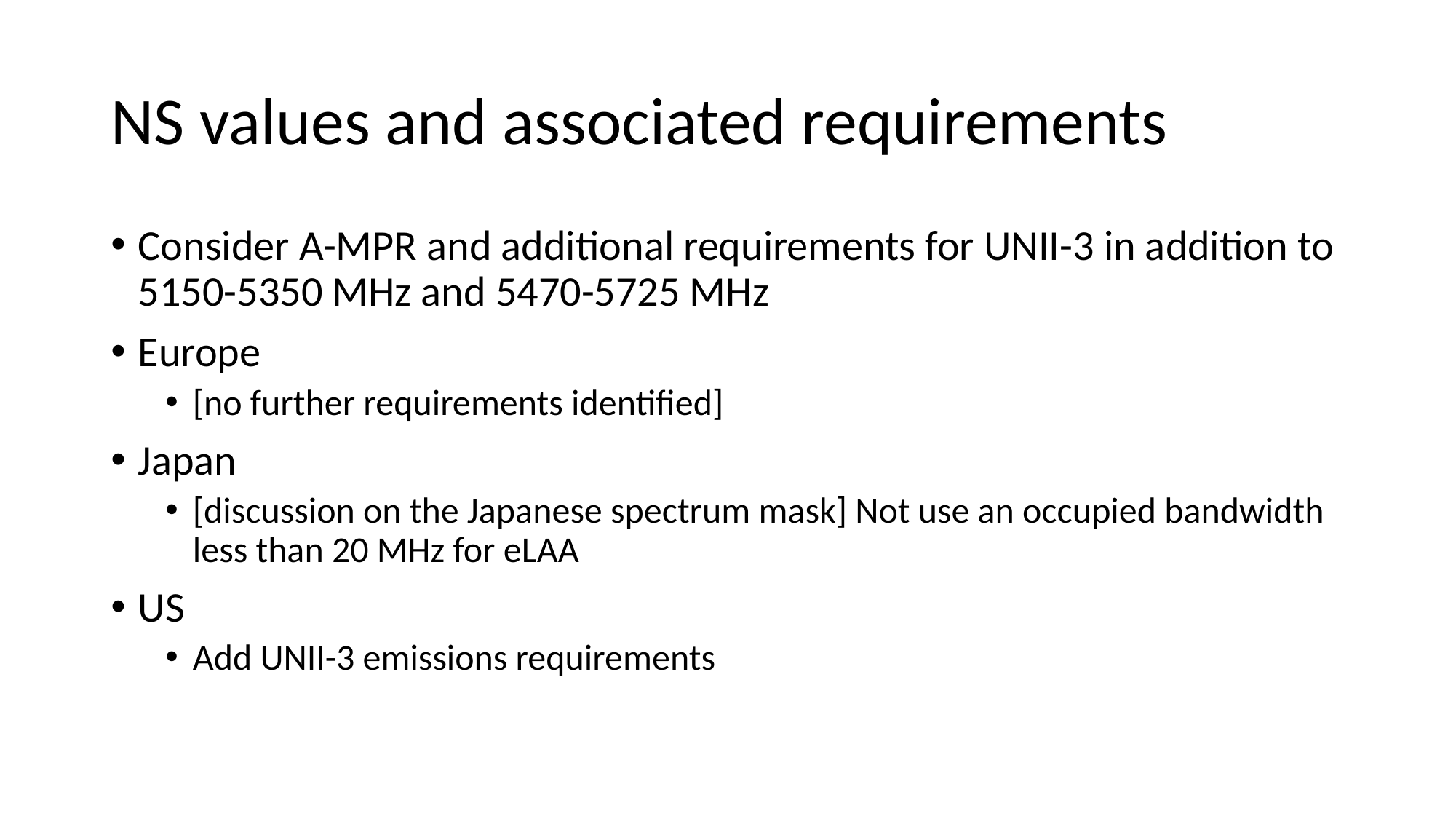

# NS values and associated requirements
Consider A-MPR and additional requirements for UNII-3 in addition to 5150-5350 MHz and 5470-5725 MHz
Europe
[no further requirements identified]
Japan
[discussion on the Japanese spectrum mask] Not use an occupied bandwidth less than 20 MHz for eLAA
US
Add UNII-3 emissions requirements